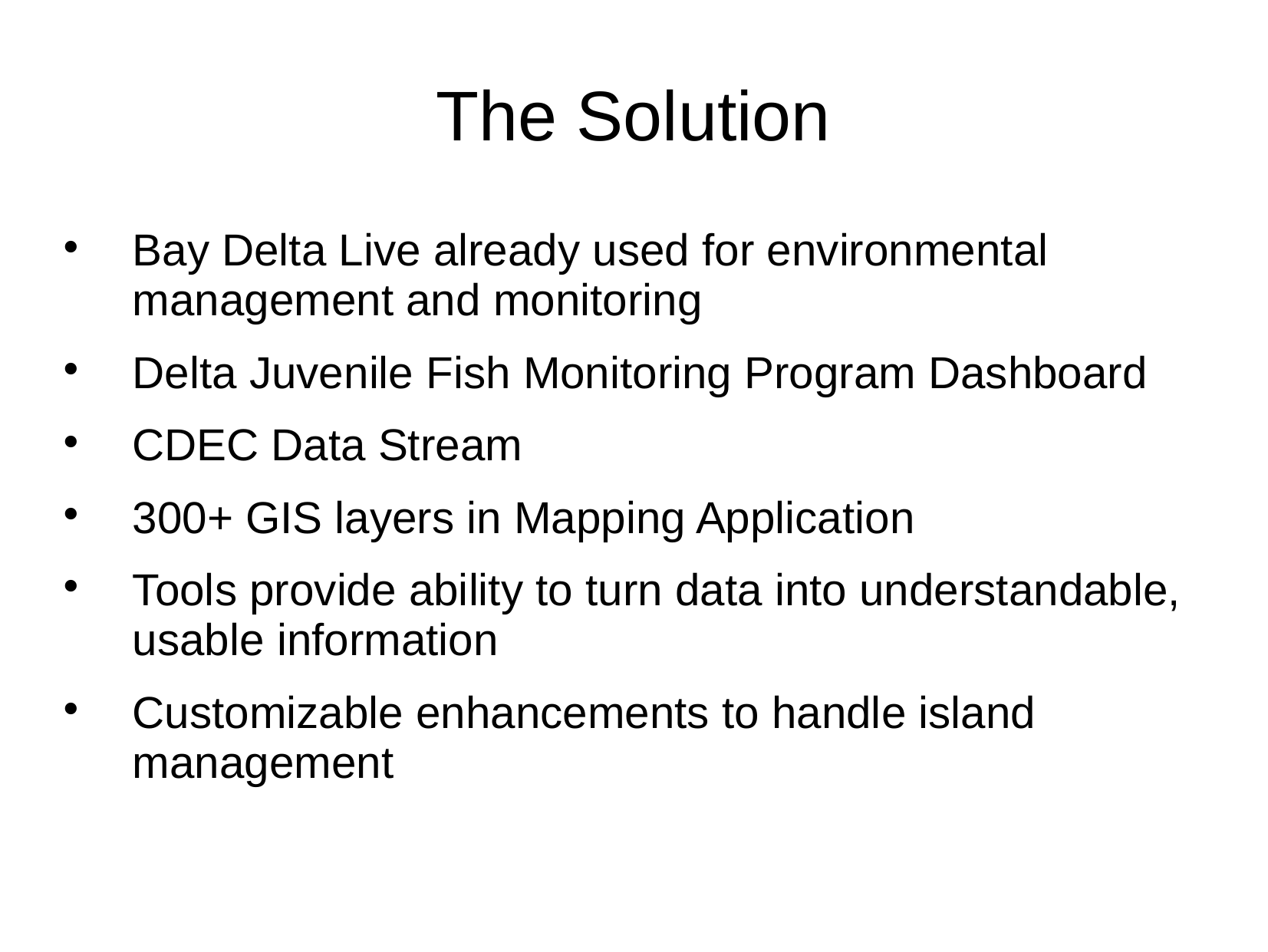

# The Solution
Bay Delta Live already used for environmental management and monitoring
Delta Juvenile Fish Monitoring Program Dashboard
CDEC Data Stream
300+ GIS layers in Mapping Application
Tools provide ability to turn data into understandable, usable information
Customizable enhancements to handle island management